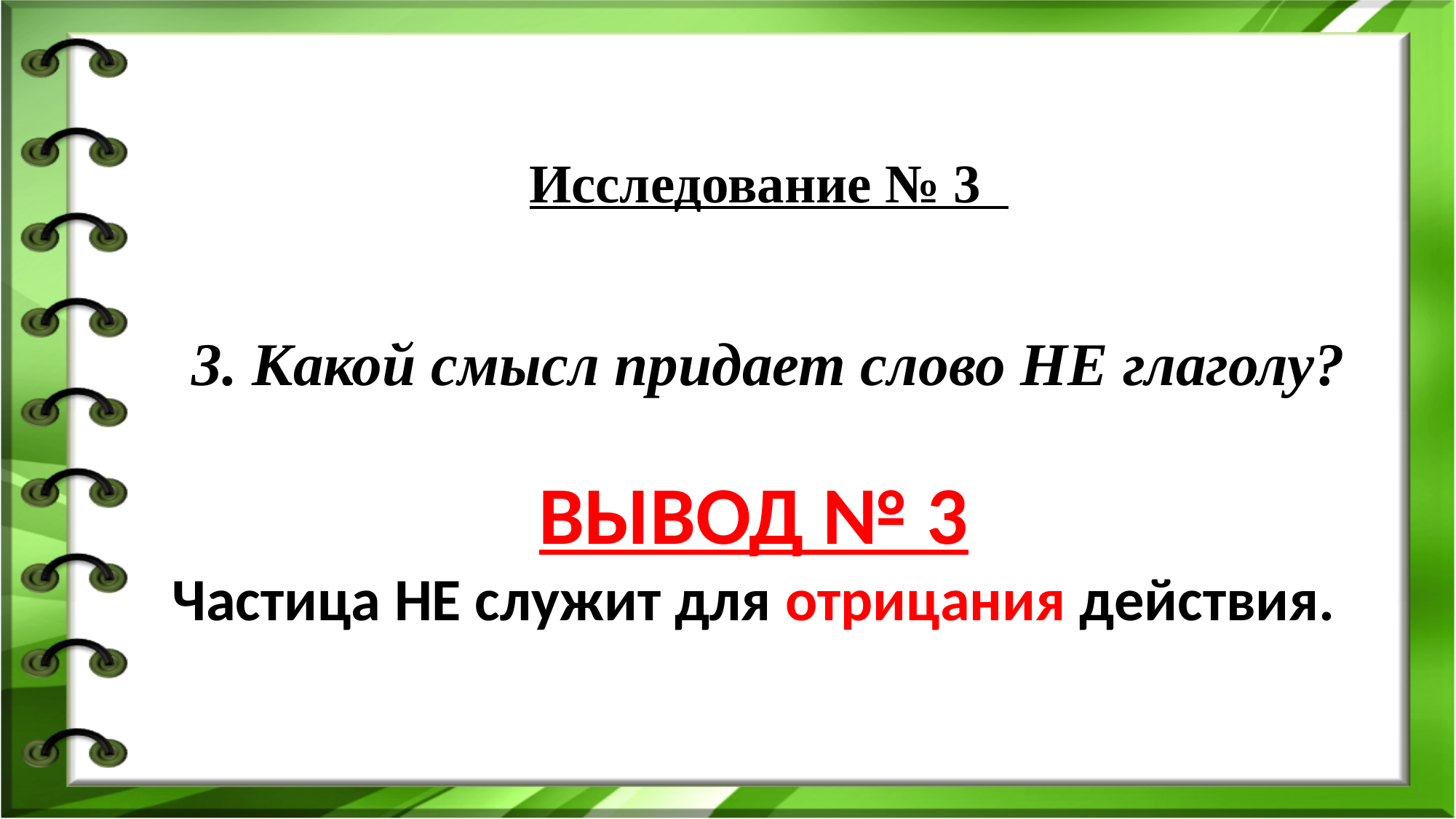

Исследование № 3

3. Какой смысл придает слово НЕ глаголу?

ВЫВОД № 3
Частица НЕ служит для отрицания действия.